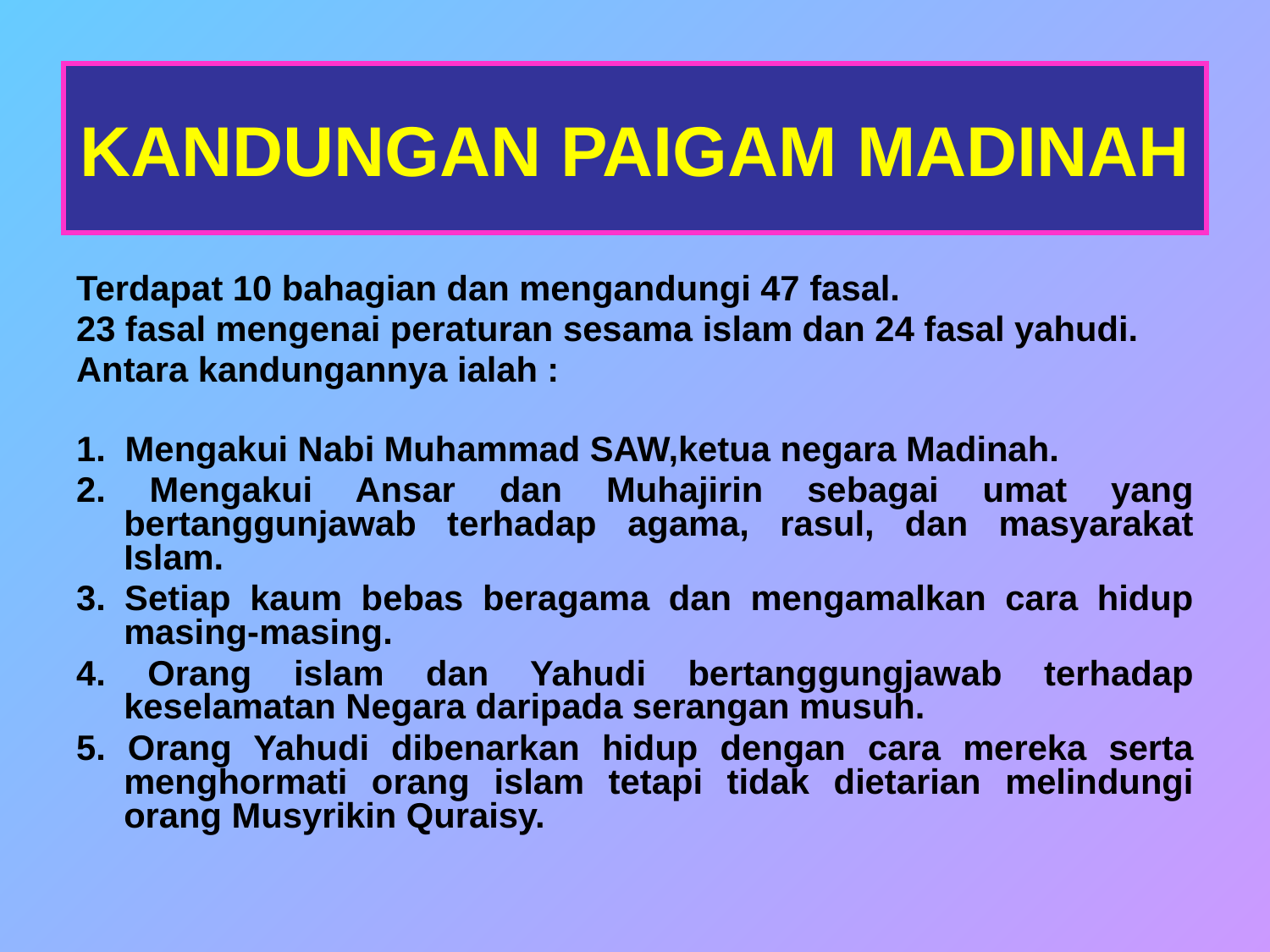

KANDUNGAN PAIGAM MADINAH

Terdapat 10 bahagian dan mengandungi 47 fasal.
23 fasal mengenai peraturan sesama islam dan 24 fasal yahudi.
Antara kandungannya ialah :

1.  Mengakui Nabi Muhammad SAW,ketua negara Madinah.
2. Mengakui Ansar dan Muhajirin sebagai umat yang bertanggunjawab terhadap agama, rasul, dan masyarakat Islam.
3. Setiap kaum bebas beragama dan mengamalkan cara hidup masing-masing.
4. Orang islam dan Yahudi bertanggungjawab terhadap keselamatan Negara daripada serangan musuh.
5. Orang Yahudi dibenarkan hidup dengan cara mereka serta menghormati orang islam tetapi tidak dietarian melindungi orang Musyrikin Quraisy.